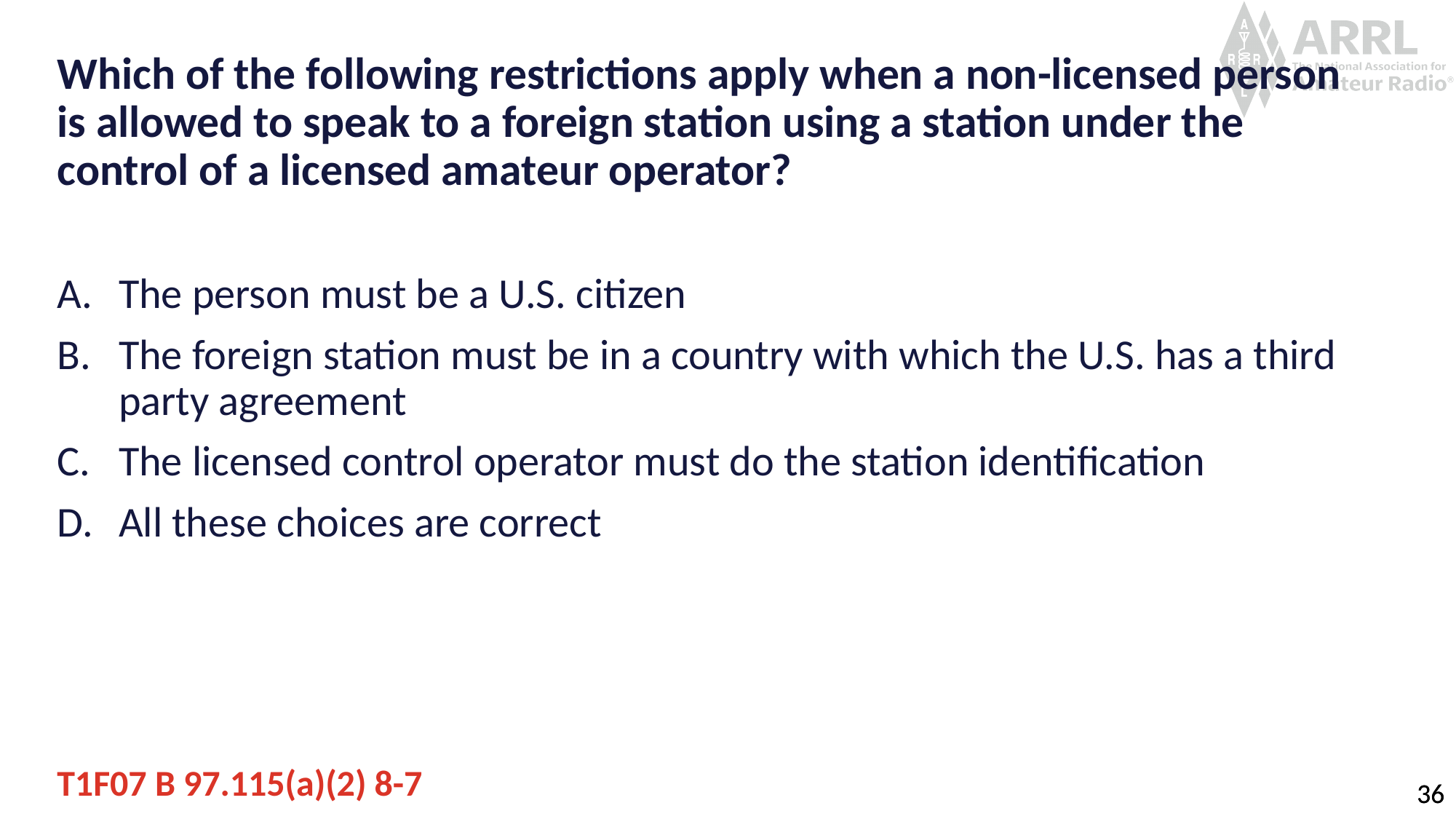

# Which of the following restrictions apply when a non-licensed person is allowed to speak to a foreign station using a station under the control of a licensed amateur operator?
The person must be a U.S. citizen
The foreign station must be in a country with which the U.S. has a third party agreement
The licensed control operator must do the station identification
All these choices are correct
T1F07 B 97.115(a)(2) 8-7